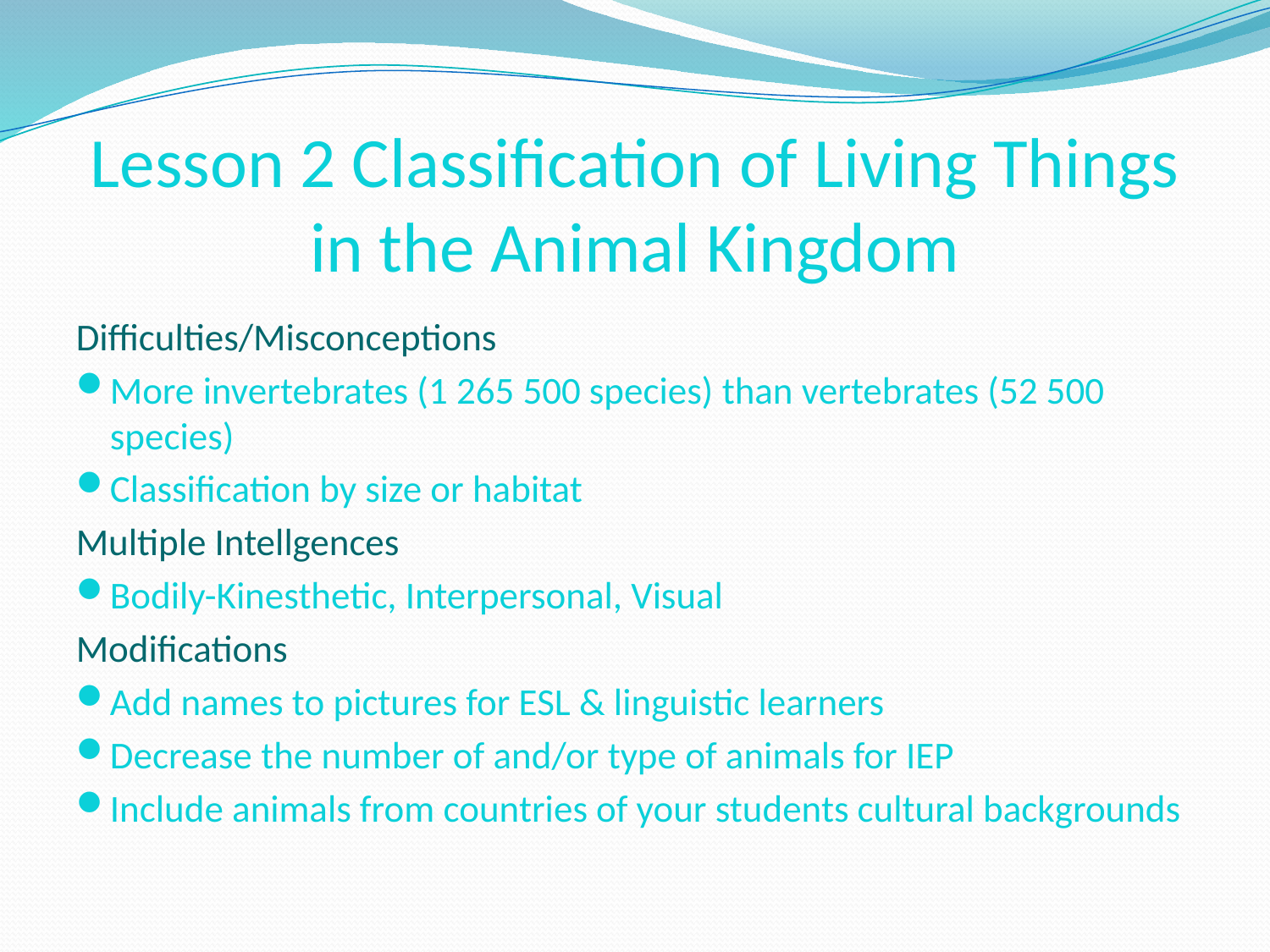

# Lesson 2 Classification of Living Things in the Animal Kingdom
Difficulties/Misconceptions
More invertebrates (1 265 500 species) than vertebrates (52 500 species)
Classification by size or habitat
Multiple Intellgences
Bodily-Kinesthetic, Interpersonal, Visual
Modifications
Add names to pictures for ESL & linguistic learners
Decrease the number of and/or type of animals for IEP
Include animals from countries of your students cultural backgrounds